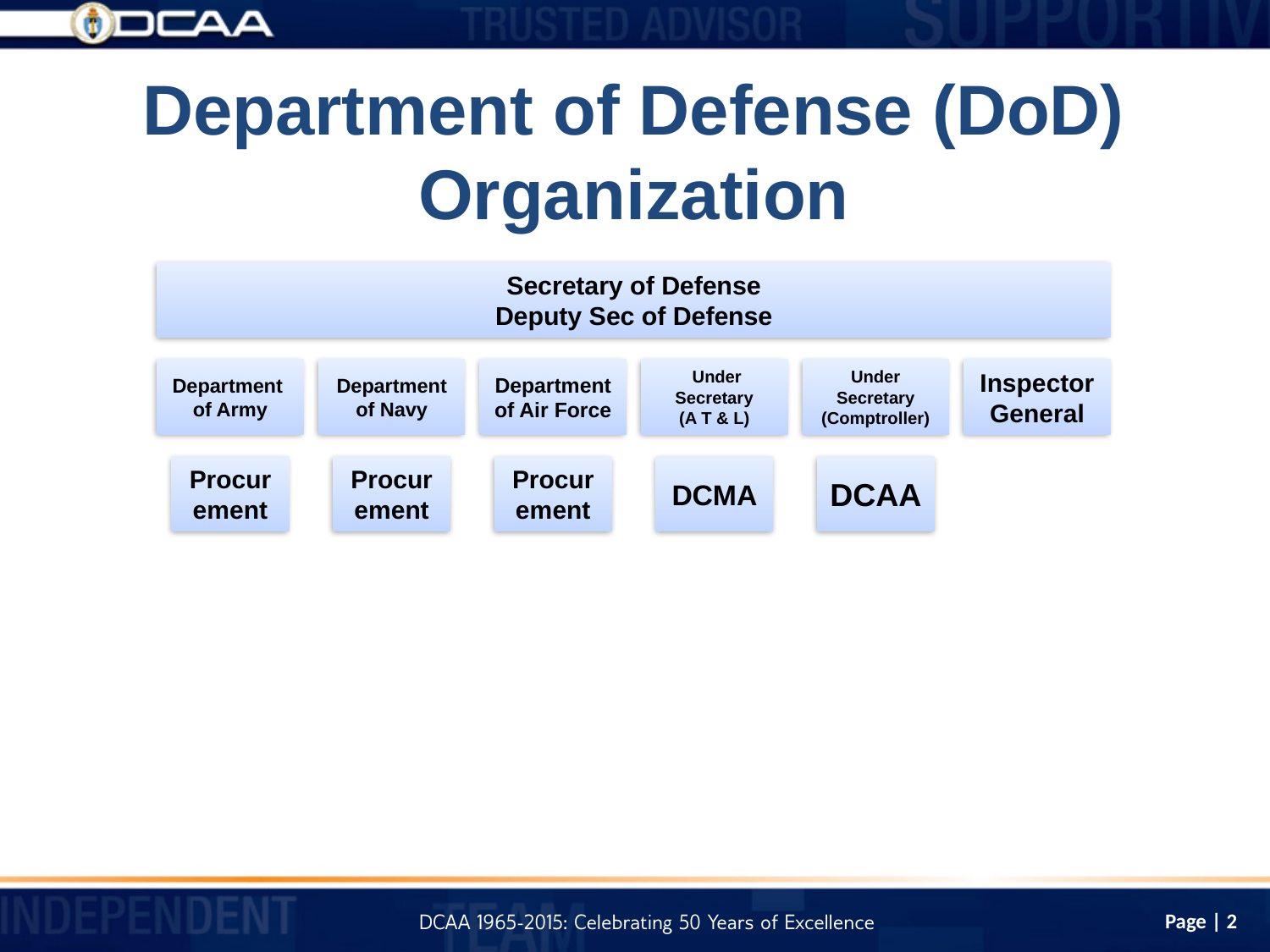

# Department of Defense (DoD) Organization
Secretary of Defense
Deputy Sec of Defense
Department
of Army
Procurement
Department
of Navy
Procurement
Department
of Air Force
Procurement
 Under Secretary
(A T & L)
DCMA
Under Secretary
(Comptroller)
DCAA
Inspector General
Page | 2
DCAA 1965-2015: Celebrating 50 Years of Excellence